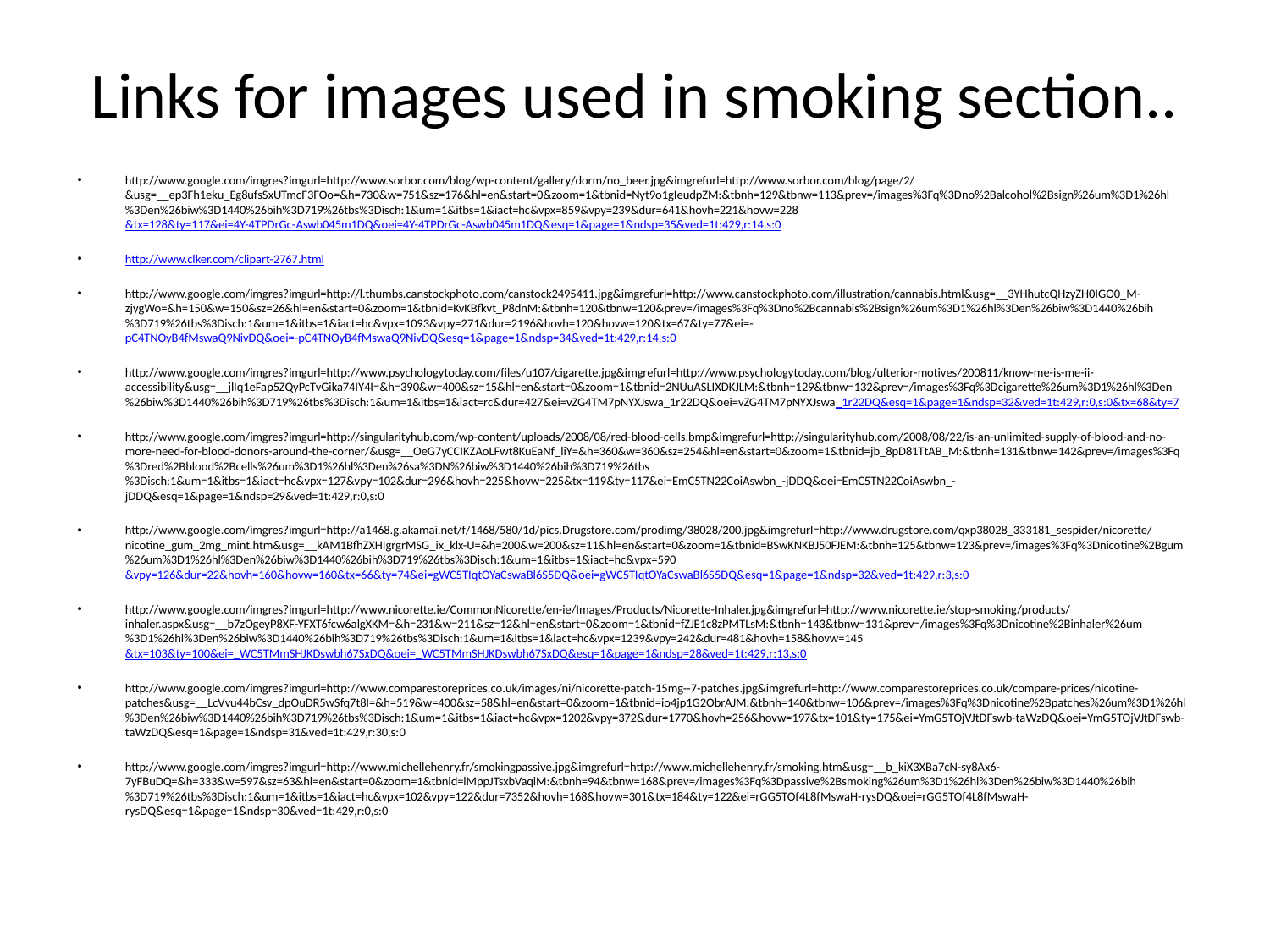

# Links for images used in smoking section..
http://www.google.com/imgres?imgurl=http://www.sorbor.com/blog/wp-content/gallery/dorm/no_beer.jpg&imgrefurl=http://www.sorbor.com/blog/page/2/&usg=__ep3Fh1eku_Eg8ufsSxUTmcF3FOo=&h=730&w=751&sz=176&hl=en&start=0&zoom=1&tbnid=Nyt9o1gIeudpZM:&tbnh=129&tbnw=113&prev=/images%3Fq%3Dno%2Balcohol%2Bsign%26um%3D1%26hl%3Den%26biw%3D1440%26bih%3D719%26tbs%3Disch:1&um=1&itbs=1&iact=hc&vpx=859&vpy=239&dur=641&hovh=221&hovw=228&tx=128&ty=117&ei=4Y-4TPDrGc-Aswb045m1DQ&oei=4Y-4TPDrGc-Aswb045m1DQ&esq=1&page=1&ndsp=35&ved=1t:429,r:14,s:0

http://www.clker.com/clipart-2767.html

http://www.google.com/imgres?imgurl=http://l.thumbs.canstockphoto.com/canstock2495411.jpg&imgrefurl=http://www.canstockphoto.com/illustration/cannabis.html&usg=__3YHhutcQHzyZH0IGO0_M-zjygWo=&h=150&w=150&sz=26&hl=en&start=0&zoom=1&tbnid=KvKBfkvt_P8dnM:&tbnh=120&tbnw=120&prev=/images%3Fq%3Dno%2Bcannabis%2Bsign%26um%3D1%26hl%3Den%26biw%3D1440%26bih%3D719%26tbs%3Disch:1&um=1&itbs=1&iact=hc&vpx=1093&vpy=271&dur=2196&hovh=120&hovw=120&tx=67&ty=77&ei=-pC4TNOyB4fMswaQ9NivDQ&oei=-pC4TNOyB4fMswaQ9NivDQ&esq=1&page=1&ndsp=34&ved=1t:429,r:14,s:0

http://www.google.com/imgres?imgurl=http://www.psychologytoday.com/files/u107/cigarette.jpg&imgrefurl=http://www.psychologytoday.com/blog/ulterior-motives/200811/know-me-is-me-ii-accessibility&usg=__jlIq1eFap5ZQyPcTvGika74IY4I=&h=390&w=400&sz=15&hl=en&start=0&zoom=1&tbnid=2NUuASLIXDKJLM:&tbnh=129&tbnw=132&prev=/images%3Fq%3Dcigarette%26um%3D1%26hl%3Den%26biw%3D1440%26bih%3D719%26tbs%3Disch:1&um=1&itbs=1&iact=rc&dur=427&ei=vZG4TM7pNYXJswa_1r22DQ&oei=vZG4TM7pNYXJswa_1r22DQ&esq=1&page=1&ndsp=32&ved=1t:429,r:0,s:0&tx=68&ty=7

http://www.google.com/imgres?imgurl=http://singularityhub.com/wp-content/uploads/2008/08/red-blood-cells.bmp&imgrefurl=http://singularityhub.com/2008/08/22/is-an-unlimited-supply-of-blood-and-no-more-need-for-blood-donors-around-the-corner/&usg=__OeG7yCCIKZAoLFwt8KuEaNf_liY=&h=360&w=360&sz=254&hl=en&start=0&zoom=1&tbnid=jb_8pD81TtAB_M:&tbnh=131&tbnw=142&prev=/images%3Fq%3Dred%2Bblood%2Bcells%26um%3D1%26hl%3Den%26sa%3DN%26biw%3D1440%26bih%3D719%26tbs%3Disch:1&um=1&itbs=1&iact=hc&vpx=127&vpy=102&dur=296&hovh=225&hovw=225&tx=119&ty=117&ei=EmC5TN22CoiAswbn_-jDDQ&oei=EmC5TN22CoiAswbn_-jDDQ&esq=1&page=1&ndsp=29&ved=1t:429,r:0,s:0

http://www.google.com/imgres?imgurl=http://a1468.g.akamai.net/f/1468/580/1d/pics.Drugstore.com/prodimg/38028/200.jpg&imgrefurl=http://www.drugstore.com/qxp38028_333181_sespider/nicorette/nicotine_gum_2mg_mint.htm&usg=__kAM1BfhZXHIgrgrMSG_ix_klx-U=&h=200&w=200&sz=11&hl=en&start=0&zoom=1&tbnid=BSwKNKBJ50FJEM:&tbnh=125&tbnw=123&prev=/images%3Fq%3Dnicotine%2Bgum%26um%3D1%26hl%3Den%26biw%3D1440%26bih%3D719%26tbs%3Disch:1&um=1&itbs=1&iact=hc&vpx=590&vpy=126&dur=22&hovh=160&hovw=160&tx=66&ty=74&ei=gWC5TIqtOYaCswaBl6S5DQ&oei=gWC5TIqtOYaCswaBl6S5DQ&esq=1&page=1&ndsp=32&ved=1t:429,r:3,s:0

http://www.google.com/imgres?imgurl=http://www.nicorette.ie/CommonNicorette/en-ie/Images/Products/Nicorette-Inhaler.jpg&imgrefurl=http://www.nicorette.ie/stop-smoking/products/inhaler.aspx&usg=__b7zOgeyP8XF-YFXT6fcw6algXKM=&h=231&w=211&sz=12&hl=en&start=0&zoom=1&tbnid=fZJE1c8zPMTLsM:&tbnh=143&tbnw=131&prev=/images%3Fq%3Dnicotine%2Binhaler%26um%3D1%26hl%3Den%26biw%3D1440%26bih%3D719%26tbs%3Disch:1&um=1&itbs=1&iact=hc&vpx=1239&vpy=242&dur=481&hovh=158&hovw=145&tx=103&ty=100&ei=_WC5TMmSHJKDswbh67SxDQ&oei=_WC5TMmSHJKDswbh67SxDQ&esq=1&page=1&ndsp=28&ved=1t:429,r:13,s:0

http://www.google.com/imgres?imgurl=http://www.comparestoreprices.co.uk/images/ni/nicorette-patch-15mg--7-patches.jpg&imgrefurl=http://www.comparestoreprices.co.uk/compare-prices/nicotine-patches&usg=__LcVvu44bCsv_dpOuDR5wSfq7t8I=&h=519&w=400&sz=58&hl=en&start=0&zoom=1&tbnid=io4jp1G2ObrAJM:&tbnh=140&tbnw=106&prev=/images%3Fq%3Dnicotine%2Bpatches%26um%3D1%26hl%3Den%26biw%3D1440%26bih%3D719%26tbs%3Disch:1&um=1&itbs=1&iact=hc&vpx=1202&vpy=372&dur=1770&hovh=256&hovw=197&tx=101&ty=175&ei=YmG5TOjVJtDFswb-taWzDQ&oei=YmG5TOjVJtDFswb-taWzDQ&esq=1&page=1&ndsp=31&ved=1t:429,r:30,s:0

http://www.google.com/imgres?imgurl=http://www.michellehenry.fr/smokingpassive.jpg&imgrefurl=http://www.michellehenry.fr/smoking.htm&usg=__b_kiX3XBa7cN-sy8Ax6-7yFBuDQ=&h=333&w=597&sz=63&hl=en&start=0&zoom=1&tbnid=lMppJTsxbVaqiM:&tbnh=94&tbnw=168&prev=/images%3Fq%3Dpassive%2Bsmoking%26um%3D1%26hl%3Den%26biw%3D1440%26bih%3D719%26tbs%3Disch:1&um=1&itbs=1&iact=hc&vpx=102&vpy=122&dur=7352&hovh=168&hovw=301&tx=184&ty=122&ei=rGG5TOf4L8fMswaH-rysDQ&oei=rGG5TOf4L8fMswaH-rysDQ&esq=1&page=1&ndsp=30&ved=1t:429,r:0,s:0